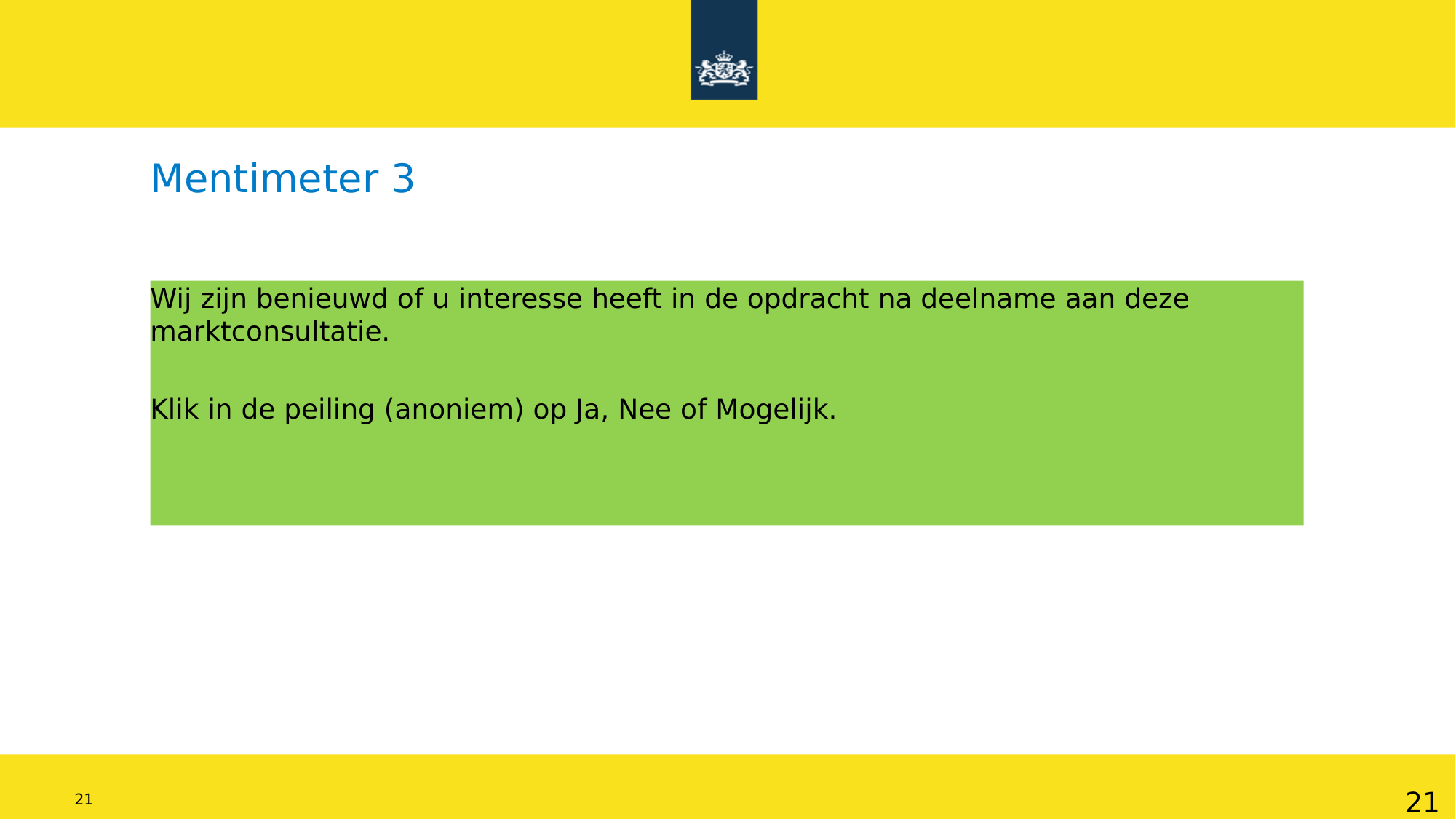

Mentimeter 3
Wij zijn benieuwd of u interesse heeft in de opdracht na deelname aan deze marktconsultatie.

Klik in de peiling (anoniem) op Ja, Nee of Mogelijk.
21